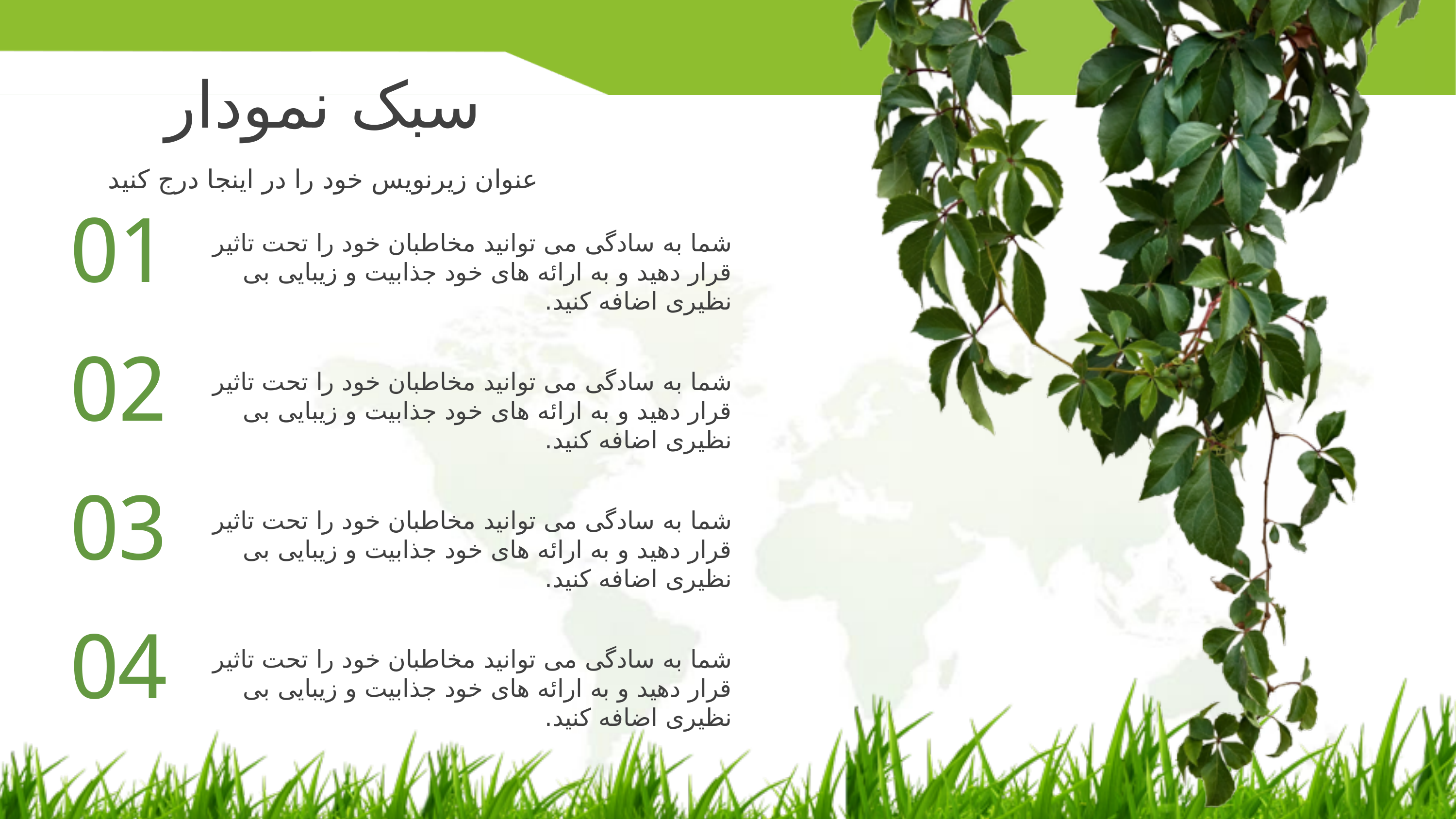

سبک نمودار
عنوان زیرنویس خود را در اینجا درج کنید
01
شما به سادگی می توانید مخاطبان خود را تحت تاثیر قرار دهید و به ارائه های خود جذابیت و زیبایی بی نظیری اضافه کنید.
02
شما به سادگی می توانید مخاطبان خود را تحت تاثیر قرار دهید و به ارائه های خود جذابیت و زیبایی بی نظیری اضافه کنید.
03

شما به سادگی می توانید مخاطبان خود را تحت تاثیر قرار دهید و به ارائه های خود جذابیت و زیبایی بی نظیری اضافه کنید.
04
شما به سادگی می توانید مخاطبان خود را تحت تاثیر قرار دهید و به ارائه های خود جذابیت و زیبایی بی نظیری اضافه کنید.